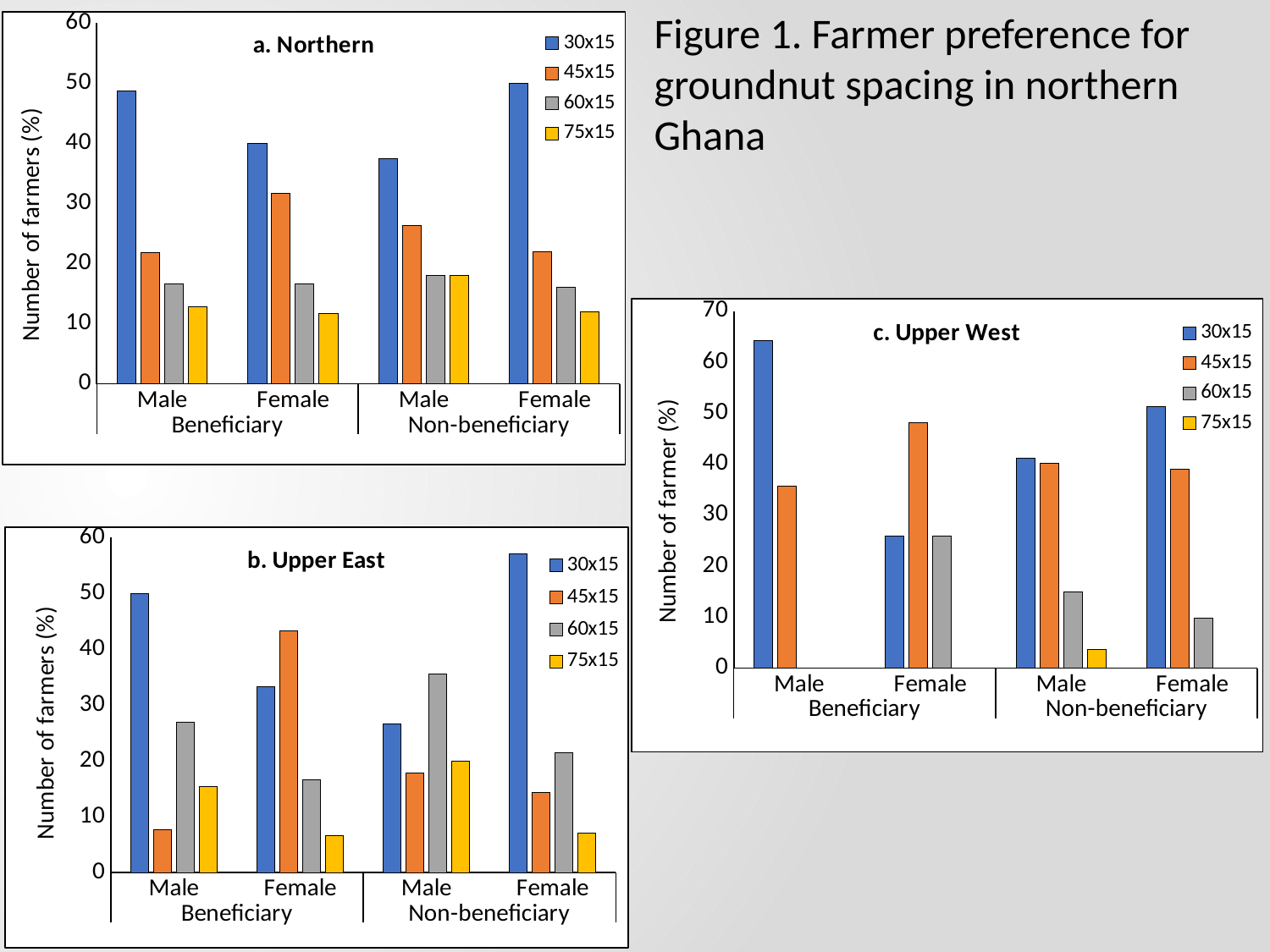

Figure 1. Farmer preference for groundnut spacing in northern Ghana

### Chart: a. Northern

| Category | 30x15 | 45x15 | 60x15 | 75x15 |
|---|---|---|---|---|
| Male | 48.717948717948715 | 21.794871794871796 | 16.666666666666664 | 12.82051282051282 |
| Female | 40.0 | 31.666666666666664 | 16.666666666666664 | 11.666666666666666 |
| Male | 37.5 | 26.38888888888889 | 18.055555555555554 | 18.055555555555554 |
| Female | 50.0 | 22.0 | 16.0 | 12.0 |

### Chart: c. Upper West

| Category | 30x15 | 45x15 | 60x15 | 75x15 |
|---|---|---|---|---|
| Male | 64.28571428571429 | 35.714285714285715 | 0.0 | 0.0 |
| Female | 25.925925925925924 | 48.148148148148145 | 25.925925925925924 | 0.0 |
| Male | 41.1214953271028 | 40.18691588785047 | 14.953271028037381 | 3.7383177570093453 |
| Female | 51.21951219512195 | 39.02439024390244 | 9.75609756097561 | 0.0 |

### Chart: b. Upper East

| Category | 30x15 | 45x15 | 60x15 | 75x15 |
|---|---|---|---|---|
| Male | 50.0 | 7.6923076923076925 | 26.923076923076923 | 15.384615384615385 |
| Female | 33.33333333333333 | 43.333333333333336 | 16.666666666666664 | 6.666666666666667 |
| Male | 26.666666666666668 | 17.77777777777778 | 35.55555555555556 | 20.0 |
| Female | 57.14285714285714 | 14.285714285714285 | 21.428571428571427 | 7.142857142857142 |